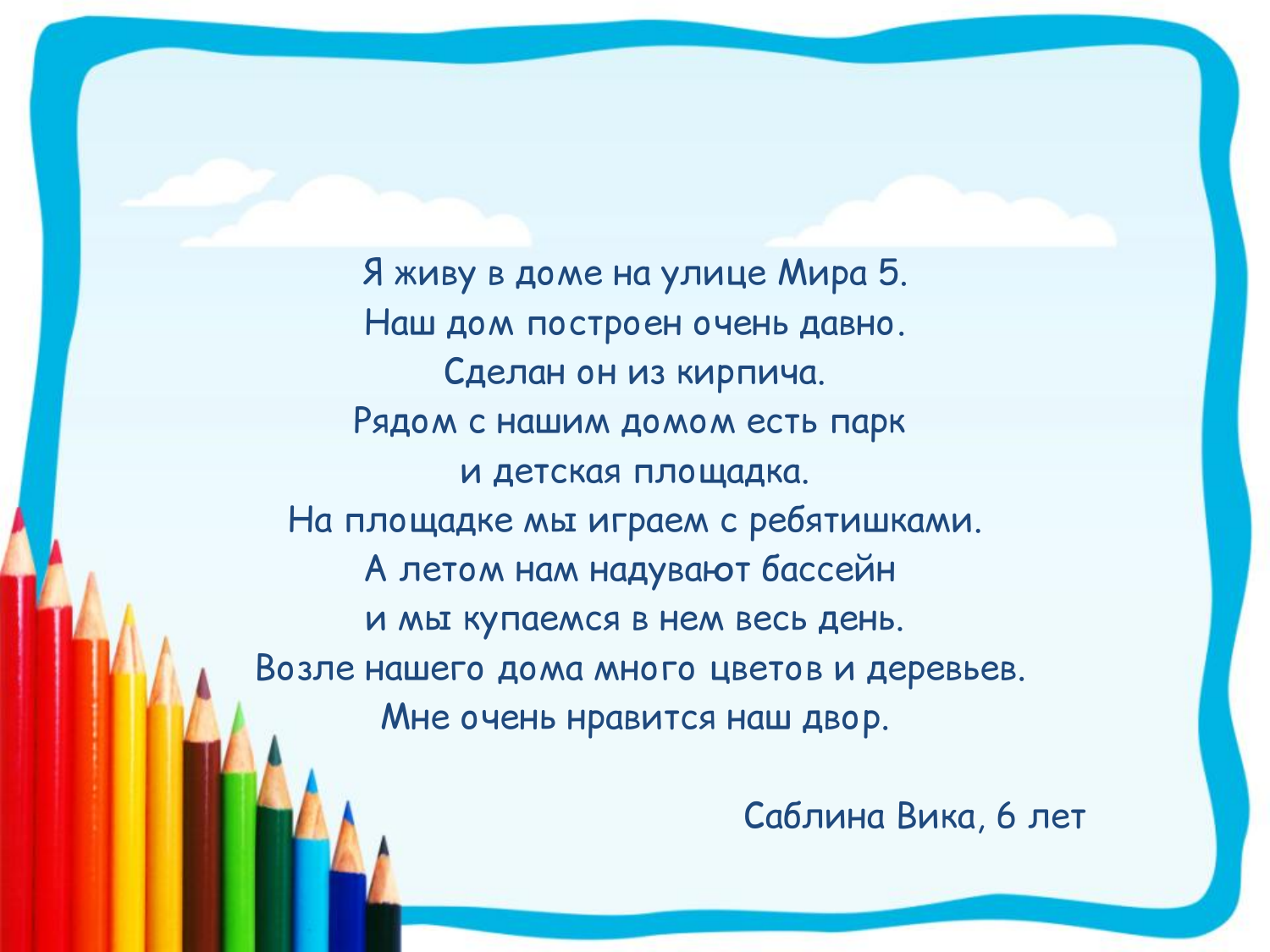

#
Я живу в доме на улице Мира 5.
Наш дом построен очень давно.
Сделан он из кирпича.
Рядом с нашим домом есть парк
и детская площадка.
На площадке мы играем с ребятишками.
А летом нам надувают бассейн
и мы купаемся в нем весь день.
 Возле нашего дома много цветов и деревьев.
Мне очень нравится наш двор.

                                                     Саблина Вика, 6 лет